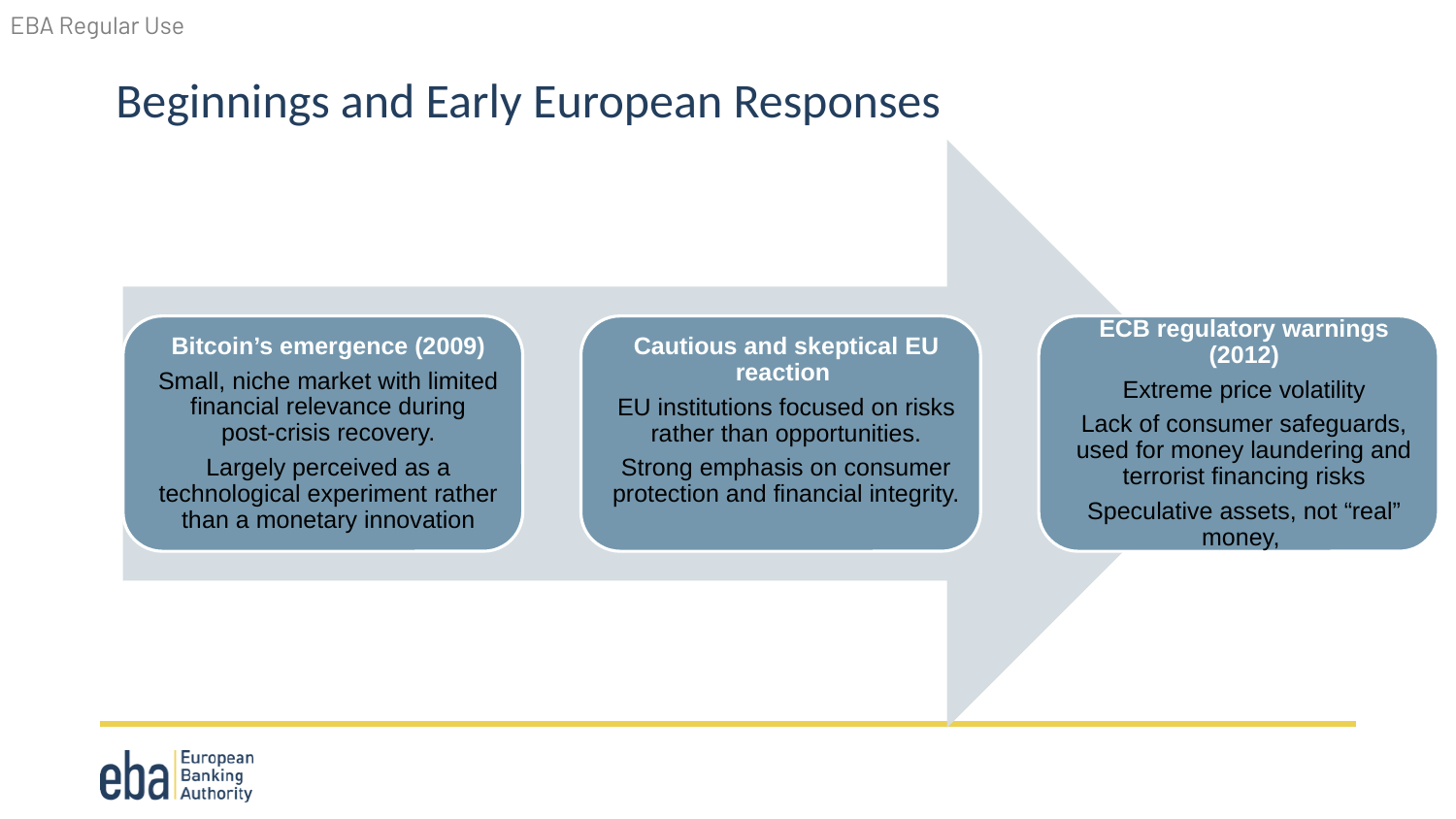

# Beginnings and Early European Responses
Bitcoin’s emergence (2009)
Small, niche market with limited financial relevance during post‑crisis recovery.
Largely perceived as a technological experiment rather than a monetary innovation
Cautious and skeptical EU reaction
EU institutions focused on risks rather than opportunities.
Strong emphasis on consumer protection and financial integrity.

ECB regulatory warnings (2012)
Extreme price volatility
Lack of consumer safeguards, used for money laundering and terrorist financing risks
Speculative assets, not “real” money,